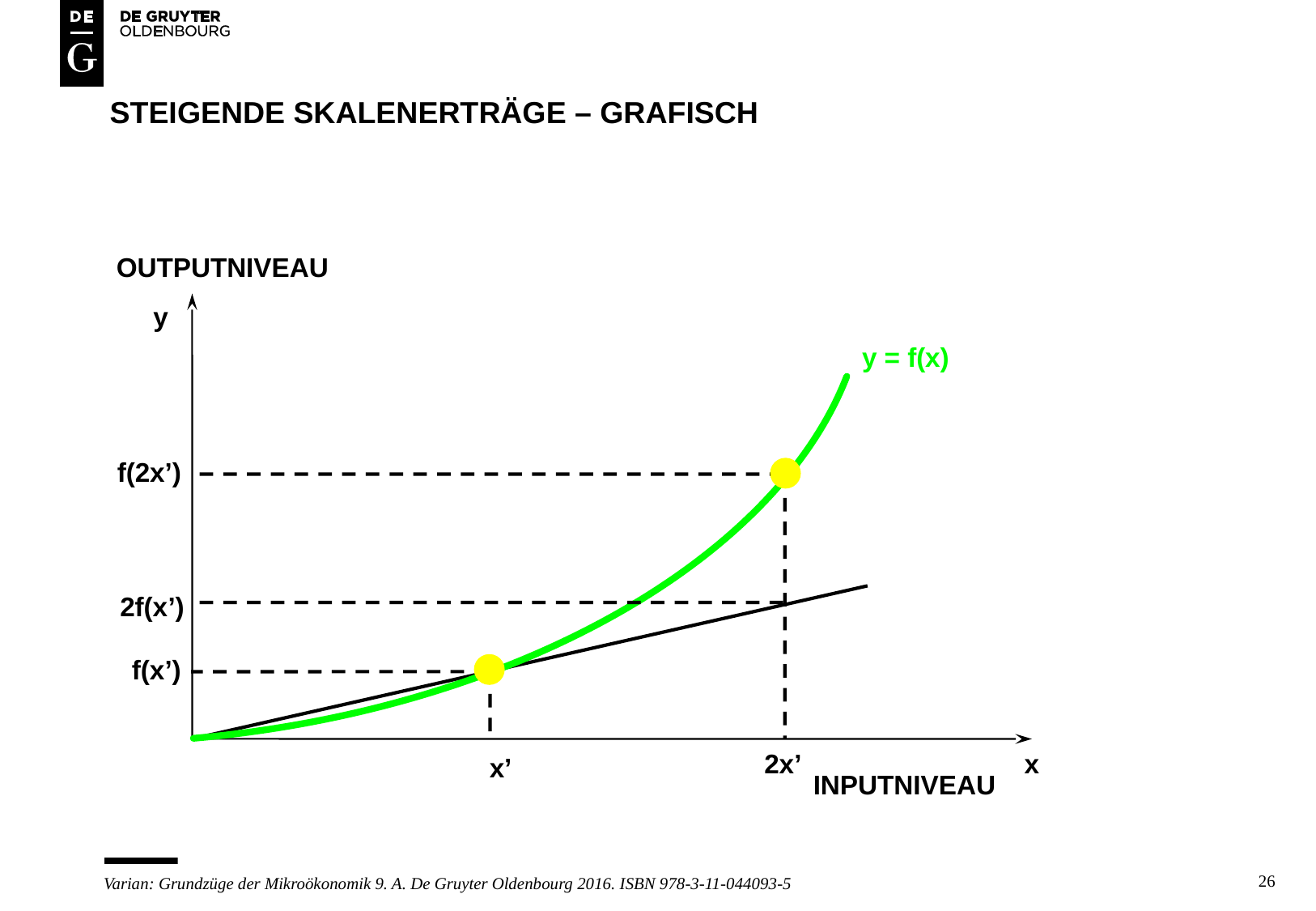

# STEIGENDE SKALENERTRÄGE – GRAFISCH

OUTPUTNIVEAU

y

y = f(x)
f(2x’)

2f(x’)

f(x’)

2x’
x
x’
INPUTNIVEAU
26
Varian: Grundzüge der Mikroökonomik 9. A. De Gruyter Oldenbourg 2016. ISBN 978-3-11-044093-5